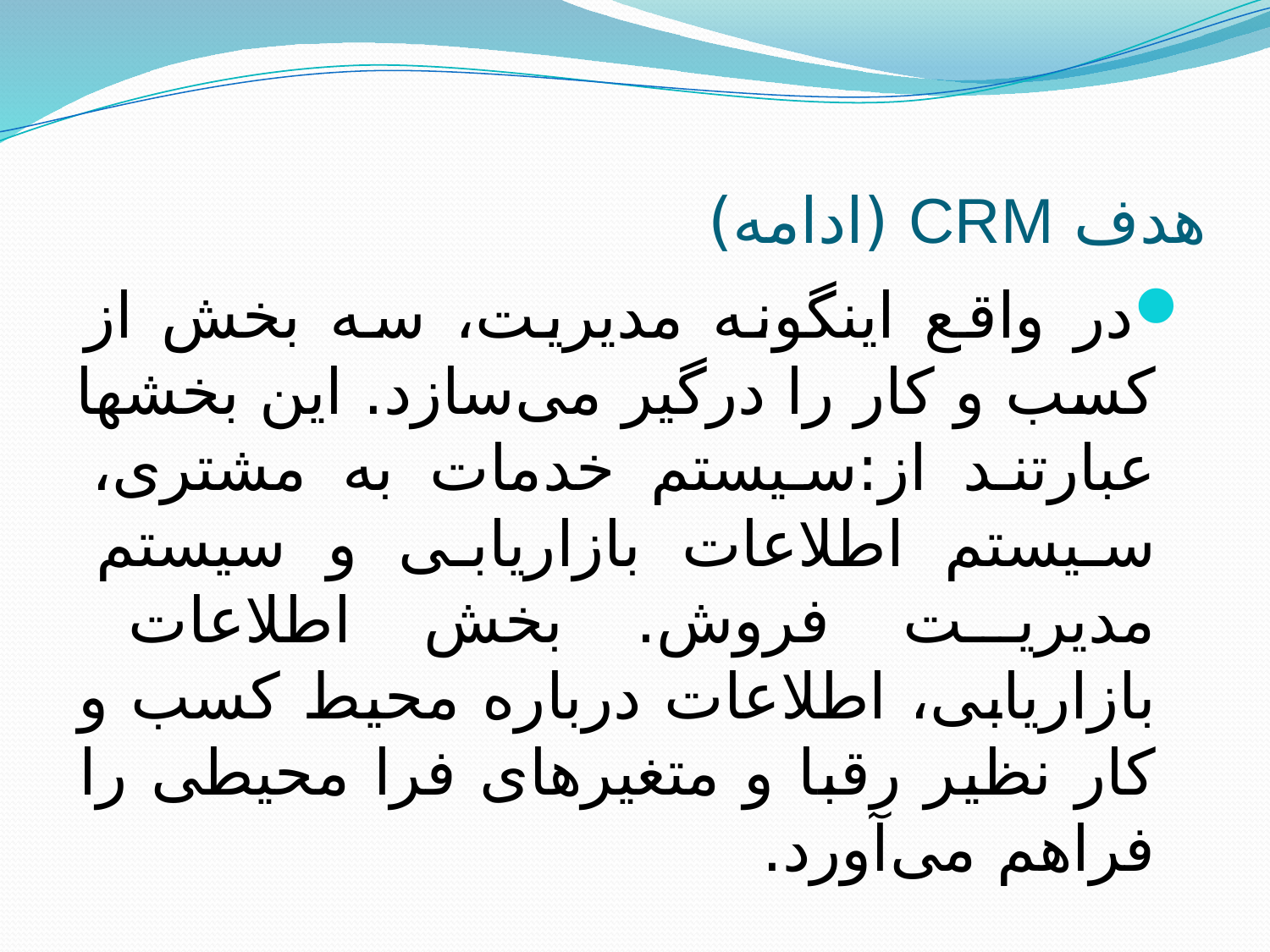

# هدف CRM (ادامه)
در واقع اینگونه مدیریت، سه بخش از كسب و كار را درگیر می‌سازد. این بخشها عبارتند از:سیستم خدمات به مشتری، سیستم اطلاعات بازاریابی و سیستم مدیریت فروش. بخش اطلاعات بازاریابی، اطلاعات درباره محیط كسب و كار نظیر رقبا و متغیرهای فرا محیطی را فراهم می‌آورد.